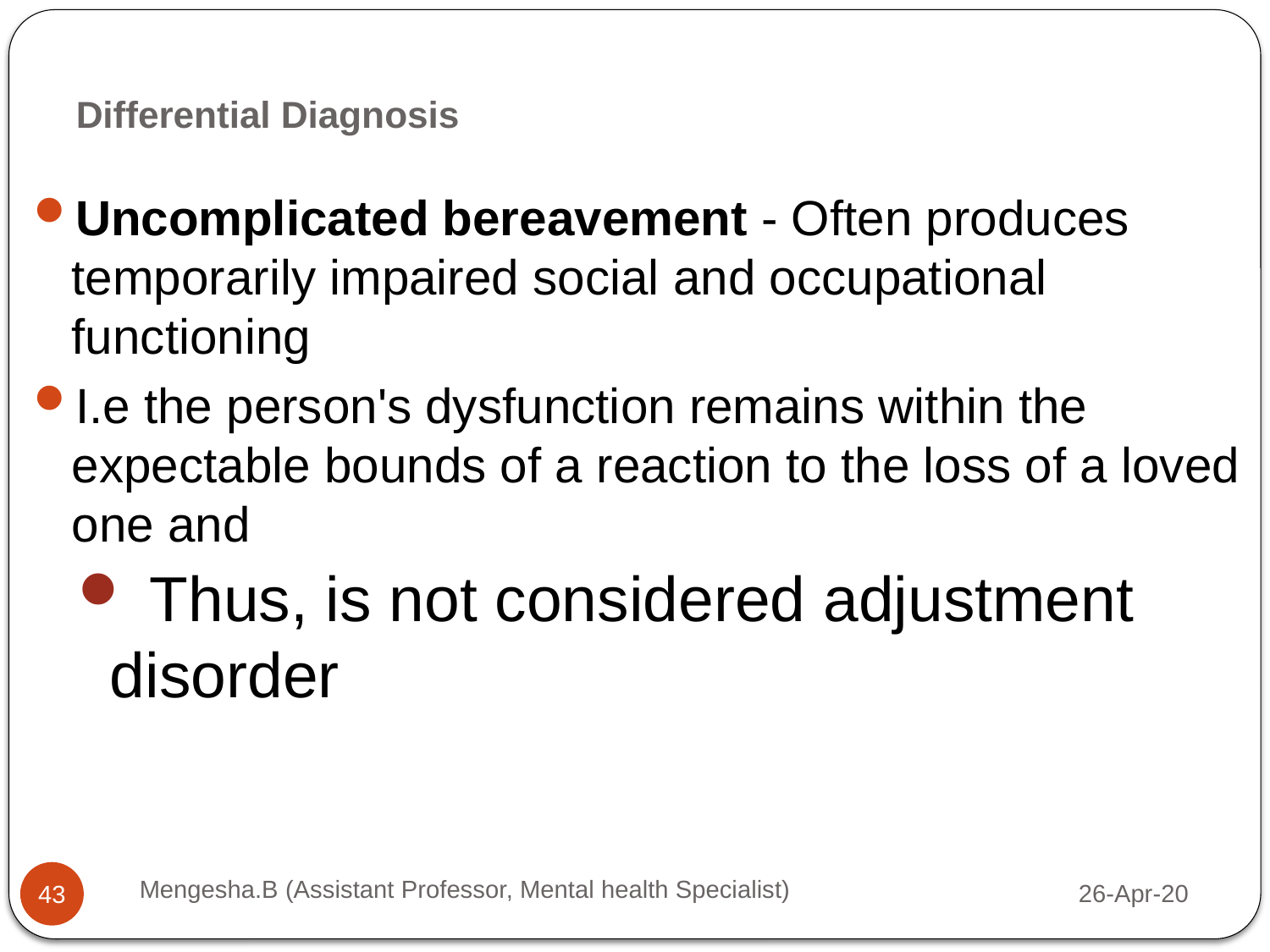

# Differential Diagnosis
Uncomplicated bereavement - Often produces temporarily impaired social and occupational functioning
I.e the person's dysfunction remains within the expectable bounds of a reaction to the loss of a loved one and
 Thus, is not considered adjustment disorder
Mengesha.B (Assistant Professor, Mental health Specialist)
26-Apr-20
43